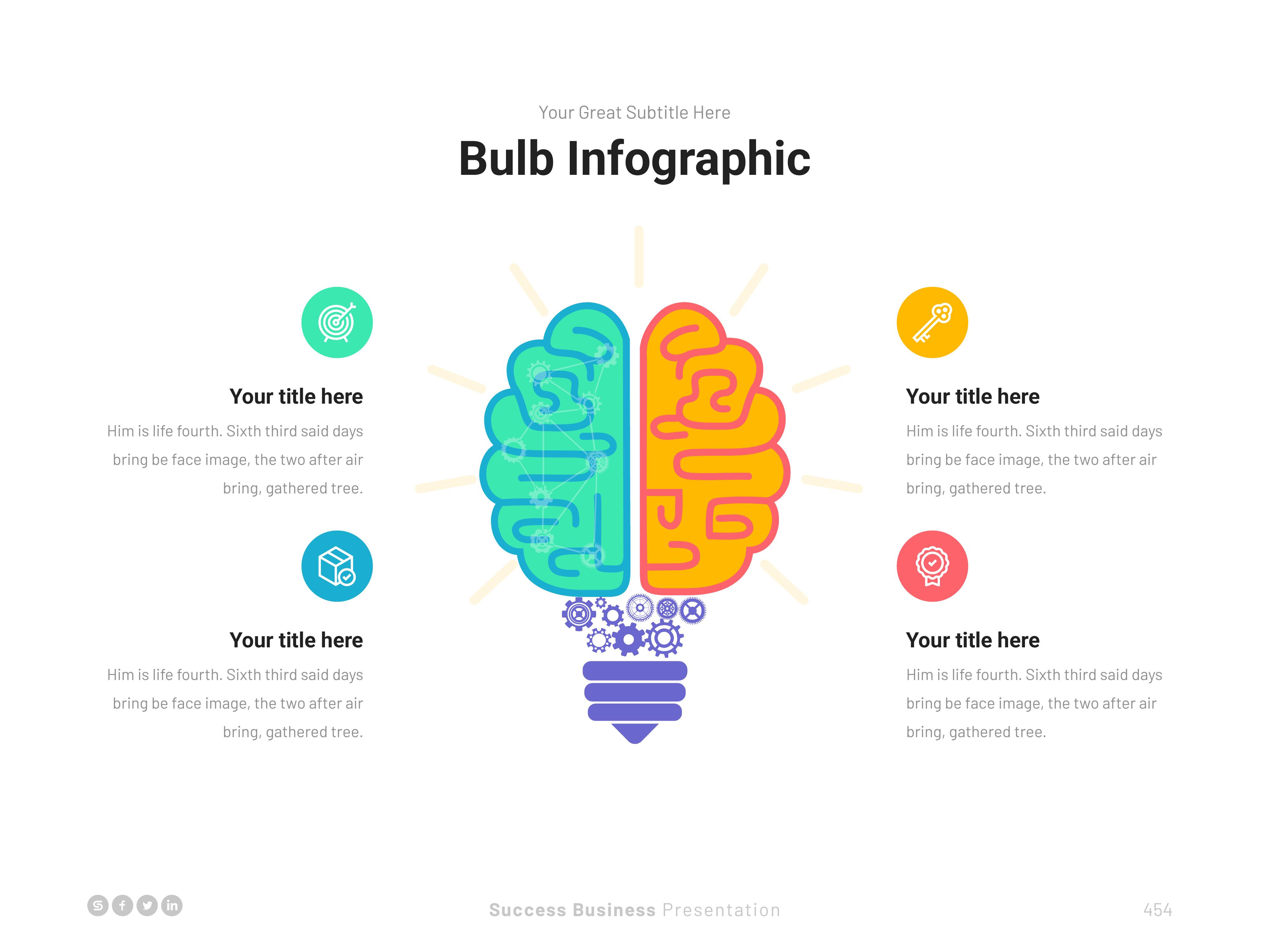

Your Great Subtitle Here
Bulb Infographic

Your title here
Him is life fourth. Sixth third said days bring be face image, the two after air bring, gathered tree.
Your title here
Him is life fourth. Sixth third said days bring be face image, the two after air bring, gathered tree.

Your title here
Him is life fourth. Sixth third said days bring be face image, the two after air bring, gathered tree.
Your title here
Him is life fourth. Sixth third said days bring be face image, the two after air bring, gathered tree.